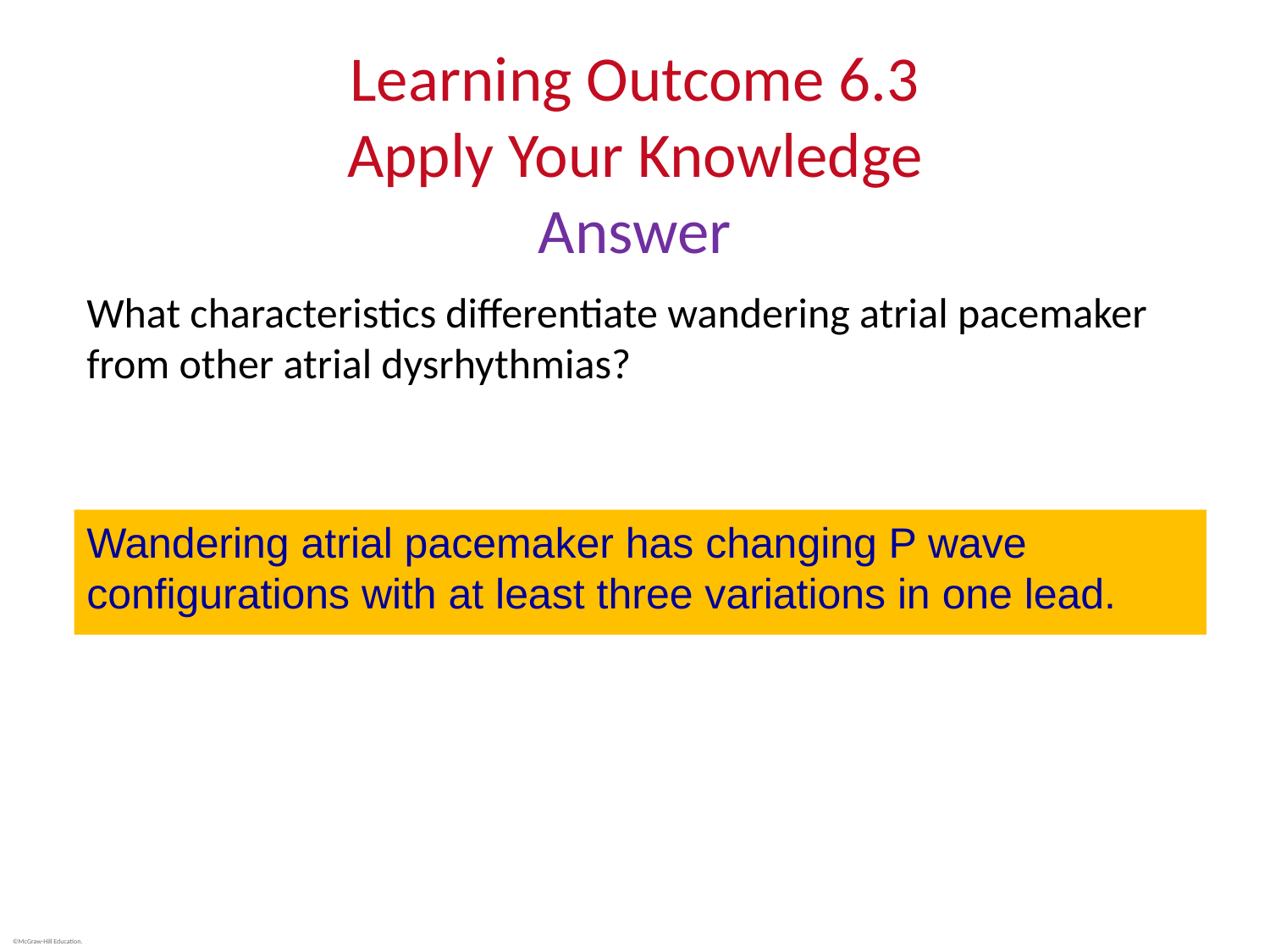

# Learning Outcome 6.3 Apply Your Knowledge Answer
What characteristics differentiate wandering atrial pacemaker from other atrial dysrhythmias?
Wandering atrial pacemaker has changing P wave configurations with at least three variations in one lead.